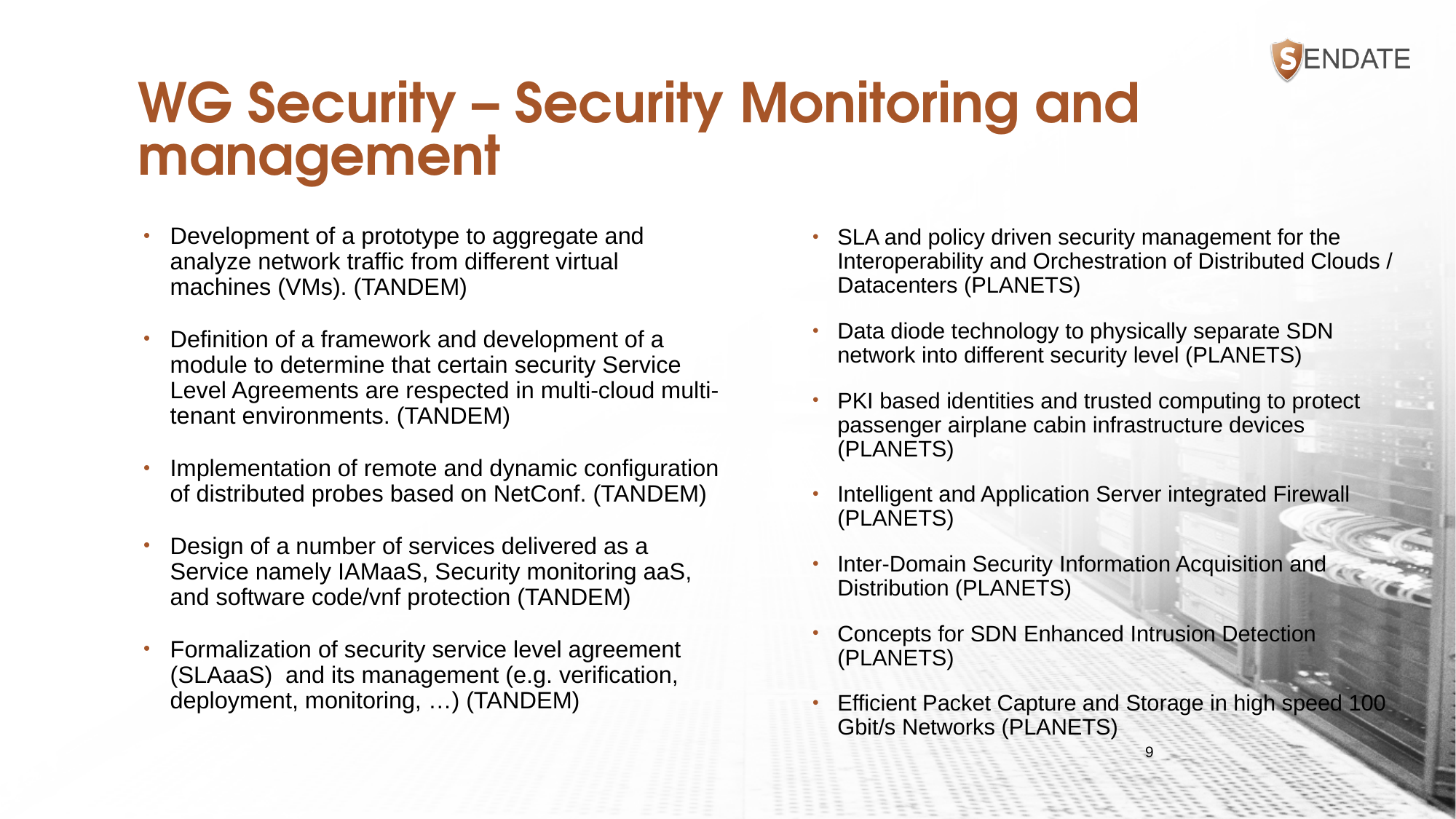

# WG Security – Security Monitoring and management
Development of a prototype to aggregate and analyze network traffic from different virtual machines (VMs). (TANDEM)
Definition of a framework and development of a module to determine that certain security Service Level Agreements are respected in multi-cloud multi-tenant environments. (TANDEM)
Implementation of remote and dynamic configuration of distributed probes based on NetConf. (TANDEM)
Design of a number of services delivered as a Service namely IAMaaS, Security monitoring aaS, and software code/vnf protection (TANDEM)
Formalization of security service level agreement (SLAaaS)  and its management (e.g. verification, deployment, monitoring, …) (TANDEM)
SLA and policy driven security management for the Interoperability and Orchestration of Distributed Clouds / Datacenters (PLANETS)
Data diode technology to physically separate SDN network into different security level (PLANETS)
PKI based identities and trusted computing to protect passenger airplane cabin infrastructure devices (PLANETS)
Intelligent and Application Server integrated Firewall (PLANETS)
Inter-Domain Security Information Acquisition and Distribution (PLANETS)
Concepts for SDN Enhanced Intrusion Detection (PLANETS)
Efficient Packet Capture and Storage in high speed 100 Gbit/s Networks (PLANETS)

9